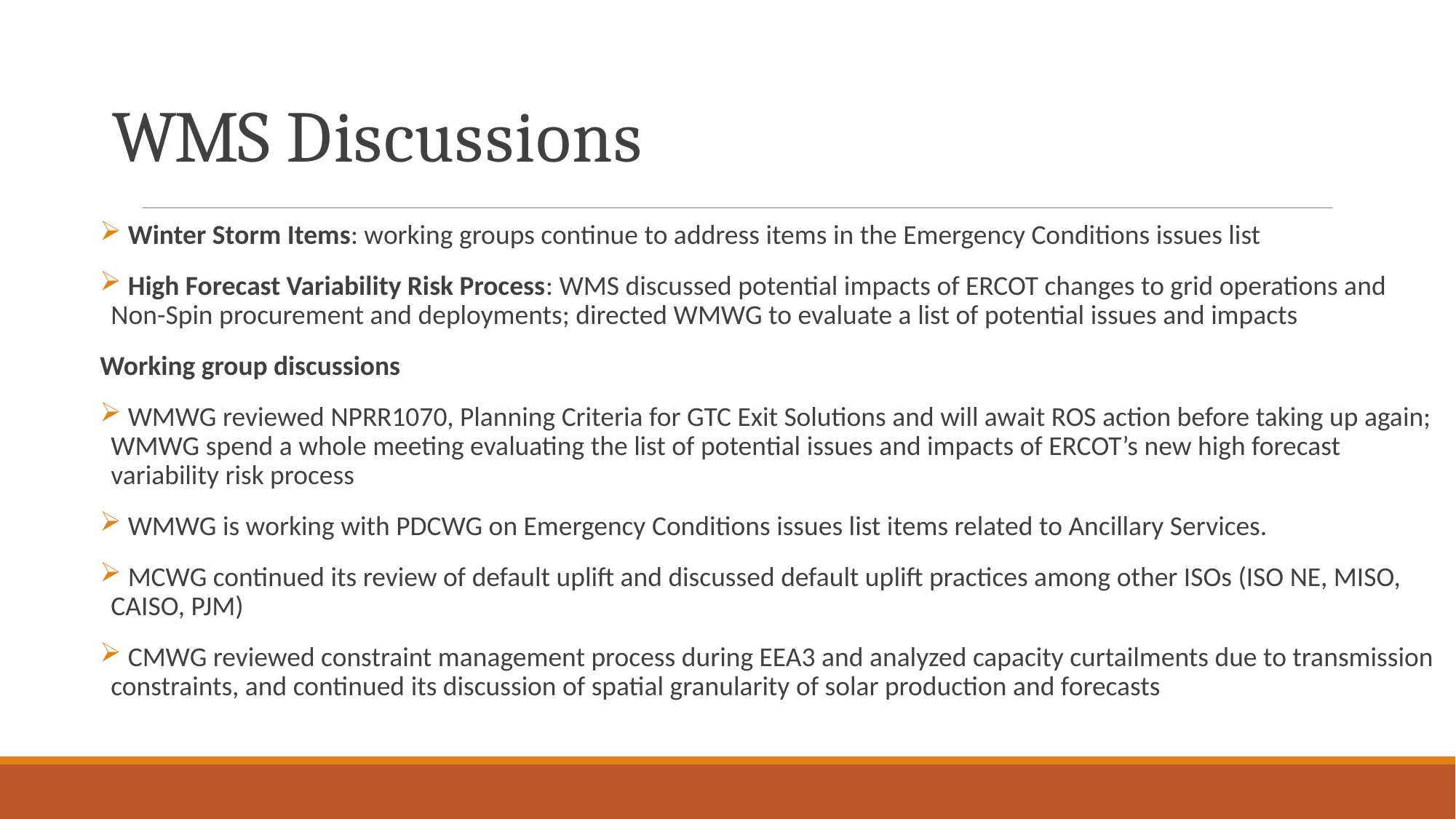

# WMS Discussions
 Winter Storm Items: working groups continue to address items in the Emergency Conditions issues list
 High Forecast Variability Risk Process: WMS discussed potential impacts of ERCOT changes to grid operations and Non-Spin procurement and deployments; directed WMWG to evaluate a list of potential issues and impacts
Working group discussions
 WMWG reviewed NPRR1070, Planning Criteria for GTC Exit Solutions and will await ROS action before taking up again; WMWG spend a whole meeting evaluating the list of potential issues and impacts of ERCOT’s new high forecast variability risk process
 WMWG is working with PDCWG on Emergency Conditions issues list items related to Ancillary Services.
 MCWG continued its review of default uplift and discussed default uplift practices among other ISOs (ISO NE, MISO, CAISO, PJM)
 CMWG reviewed constraint management process during EEA3 and analyzed capacity curtailments due to transmission constraints, and continued its discussion of spatial granularity of solar production and forecasts